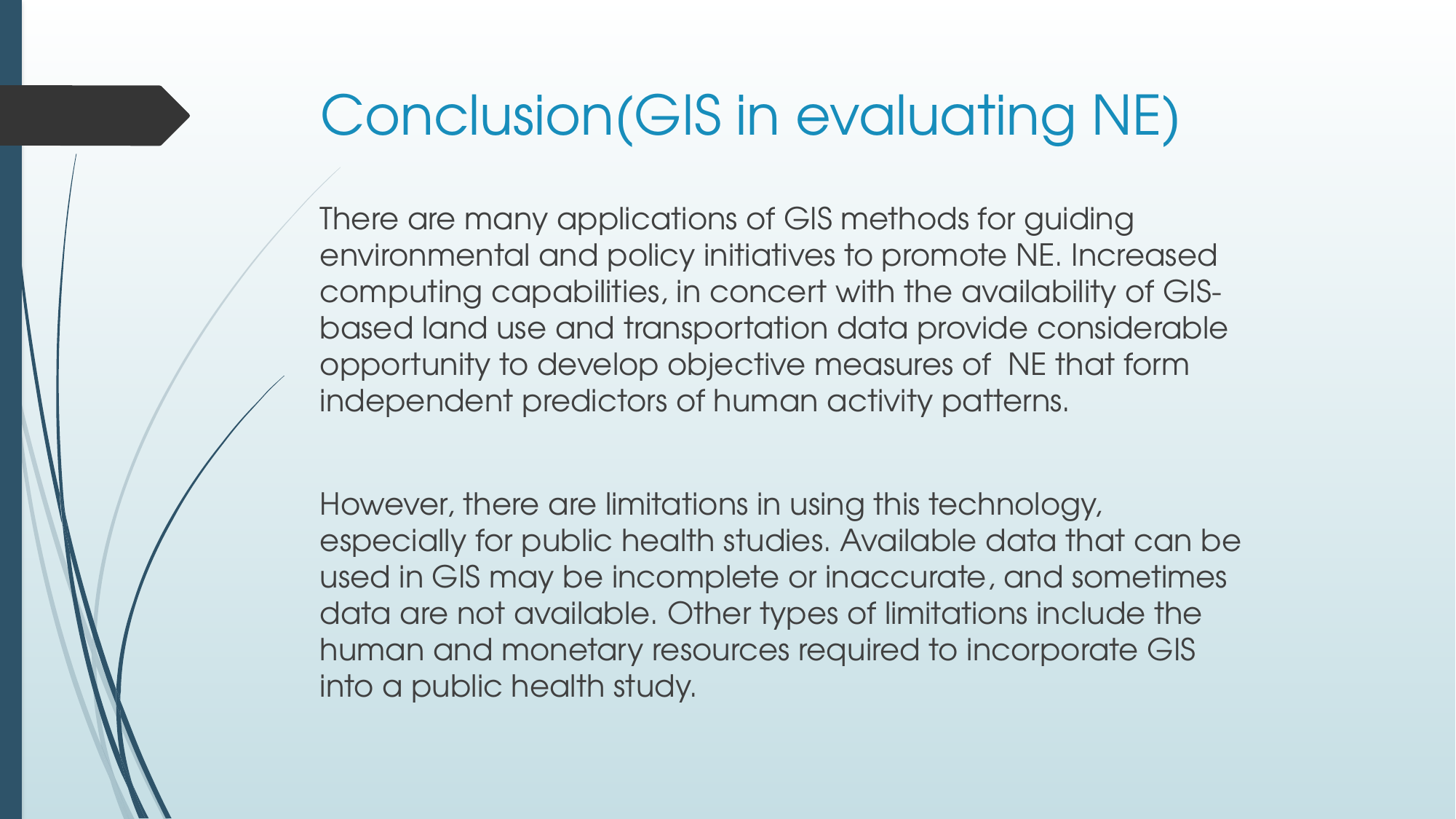

# Conclusion(GIS in evaluating NE)
There are many applications of GIS methods for guiding environmental and policy initiatives to promote NE. Increased computing capabilities, in concert with the availability of GIS-based land use and transportation data provide considerable opportunity to develop objective measures of  NE that form independent predictors of human activity patterns.

However, there are limitations in using this technology, especially for public health studies. Available data that can be used in GIS may be incomplete or inaccurate, and sometimes data are not available. Other types of limitations include the human and monetary resources required to incorporate GIS into a public health study.